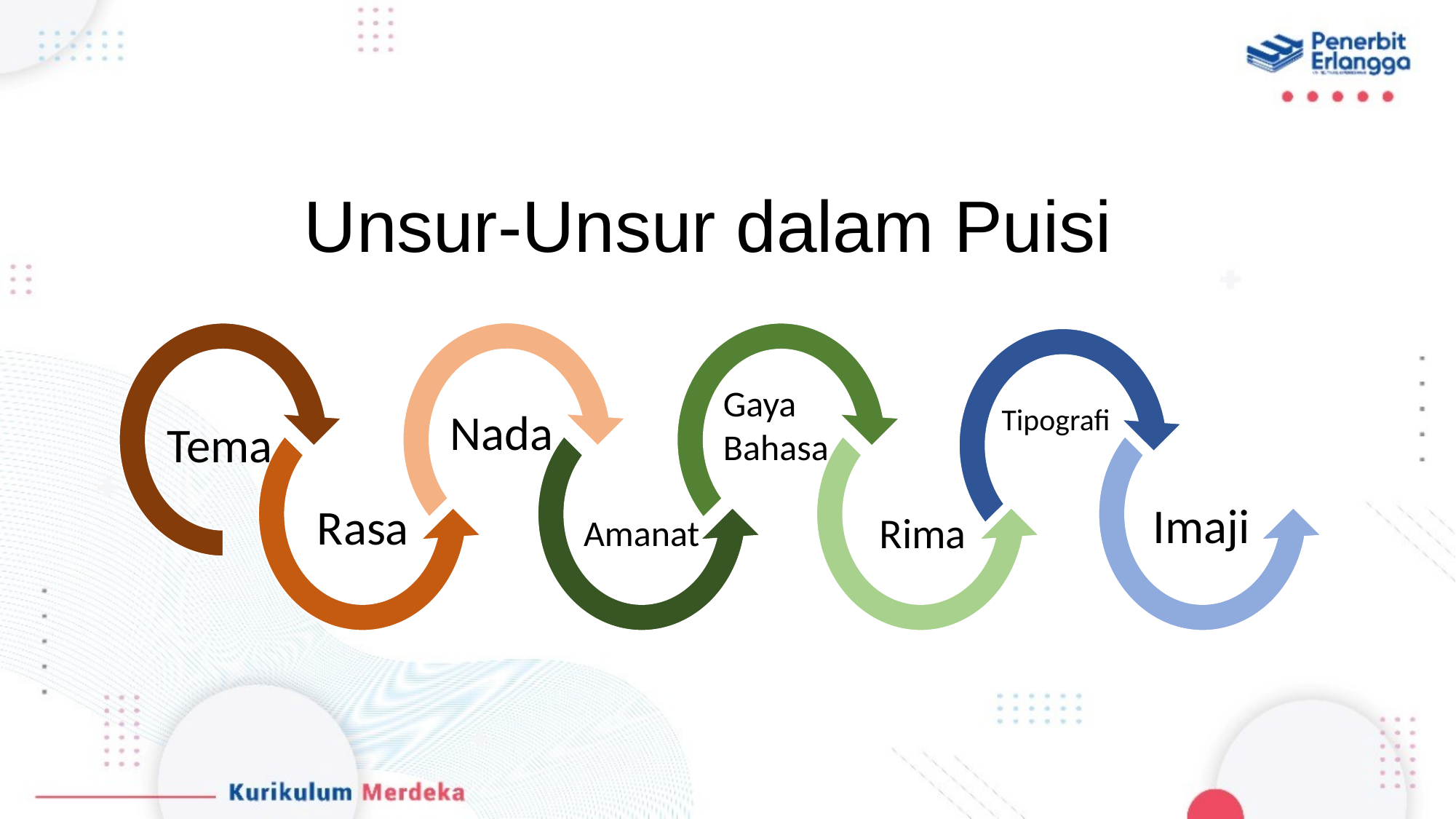

# Unsur-Unsur dalam Puisi

Gaya Bahasa

Tipografi
Nada

Tema

Imaji
Rasa
Rima
Amanat